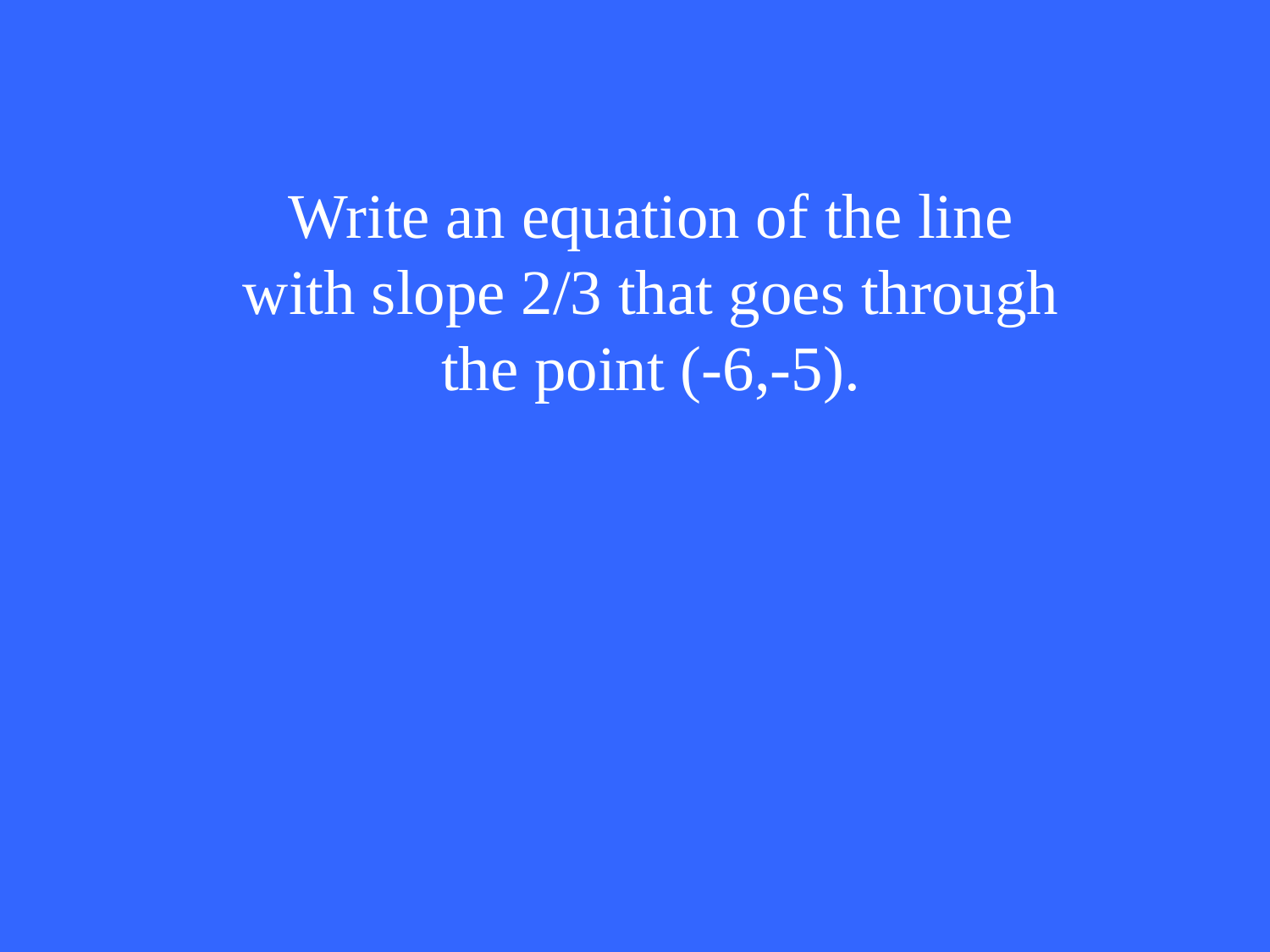

Write an equation of the line with slope 2/3 that goes through the point (-6,-5).